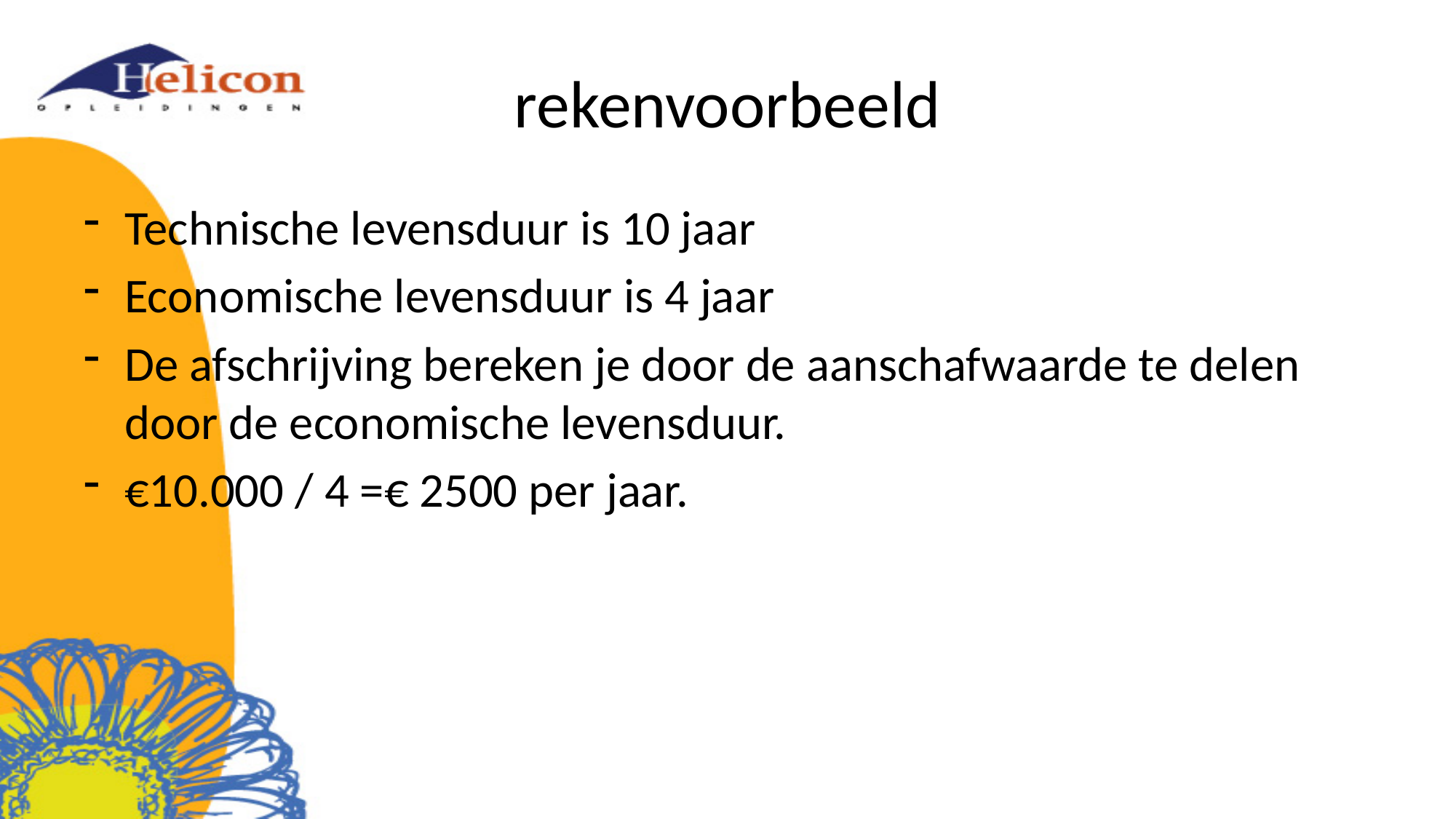

# rekenvoorbeeld
Technische levensduur is 10 jaar
Economische levensduur is 4 jaar
De afschrijving bereken je door de aanschafwaarde te delen door de economische levensduur.
€10.000 / 4 =€ 2500 per jaar.